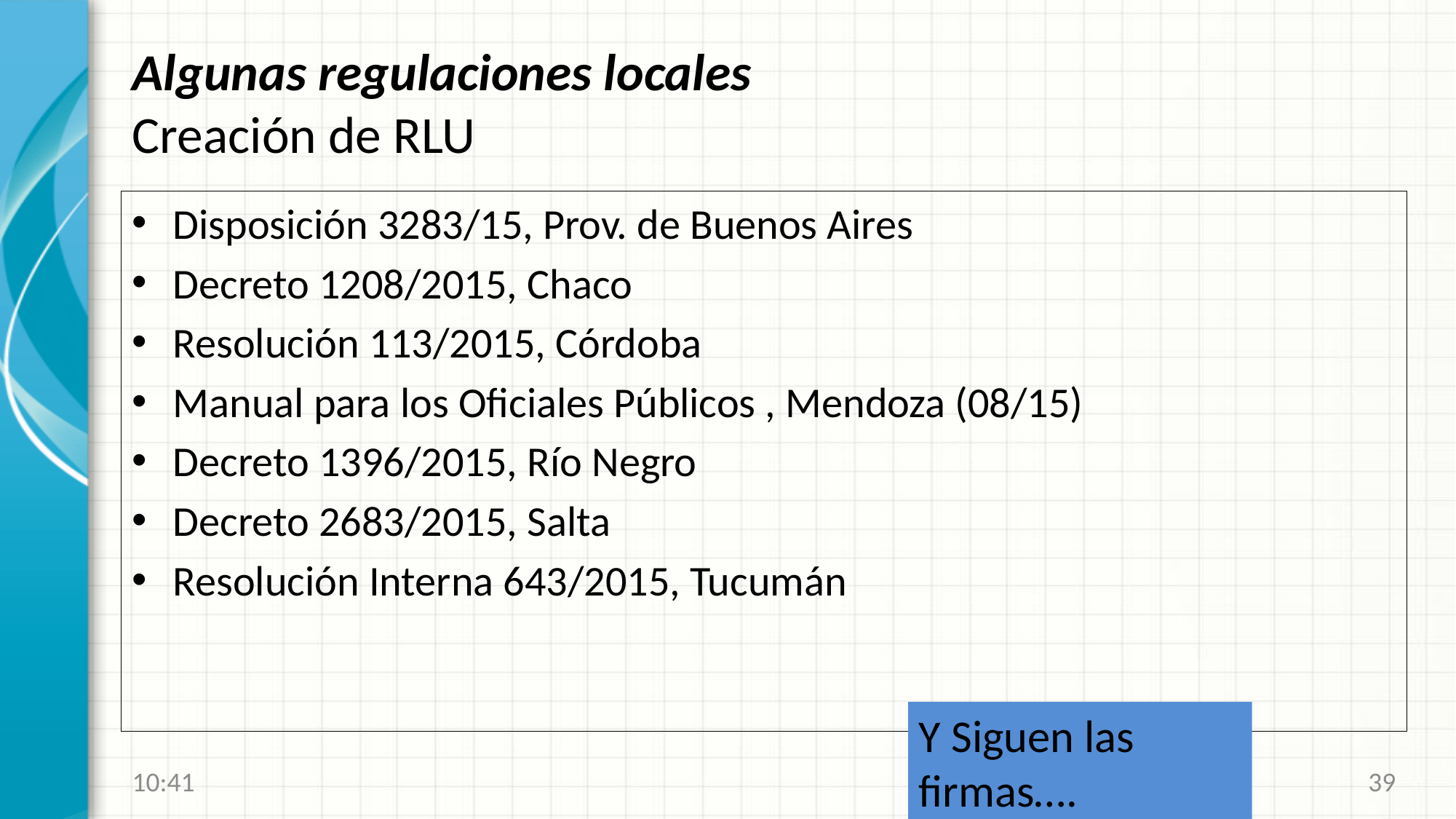

# Algunas regulaciones locales Creación de RLU
Disposición 3283/15, Prov. de Buenos Aires
Decreto 1208/2015, Chaco
Resolución 113/2015, Córdoba
Manual para los Oficiales Públicos , Mendoza (08/15)
Decreto 1396/2015, Río Negro
Decreto 2683/2015, Salta
Resolución Interna 643/2015, Tucumán

Y Siguen las firmas….
10:41
39